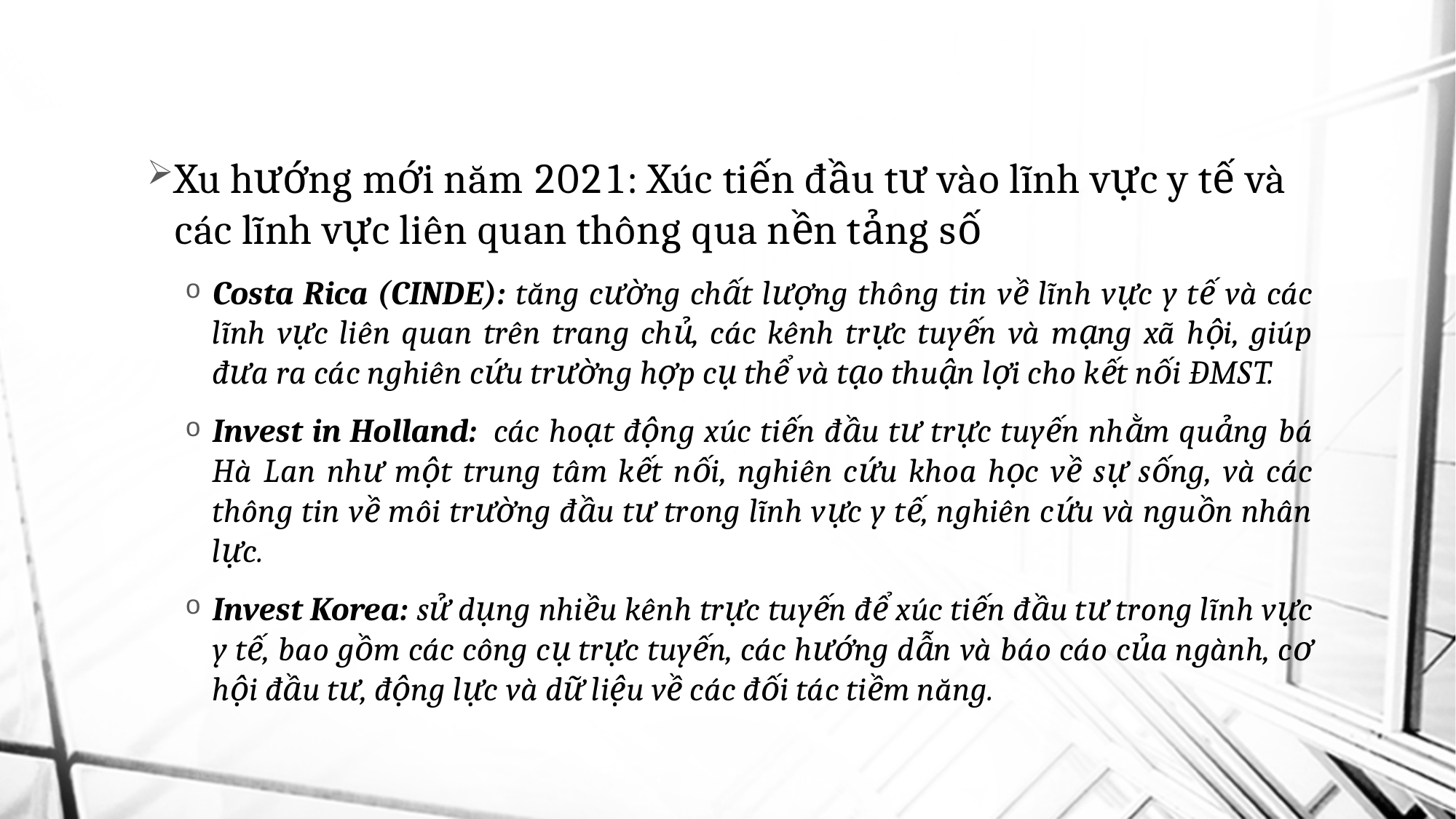

#
Xu hướng mới năm 2021: Xúc tiến đầu tư vào lĩnh vực y tế và các lĩnh vực liên quan thông qua nền tảng số
Costa Rica (CINDE): tăng cường chất lượng thông tin về lĩnh vực y tế và các lĩnh vực liên quan trên trang chủ, các kênh trực tuyến và mạng xã hội, giúp đưa ra các nghiên cứu trường hợp cụ thể và tạo thuận lợi cho kết nối ĐMST.
Invest in Holland:  các hoạt động xúc tiến đầu tư trực tuyến nhằm quảng bá Hà Lan như một trung tâm kết nối, nghiên cứu khoa học về sự sống, và các thông tin về môi trường đầu tư trong lĩnh vực y tế, nghiên cứu và nguồn nhân lực.
Invest Korea: sử dụng nhiều kênh trực tuyến để xúc tiến đầu tư trong lĩnh vực y tế, bao gồm các công cụ trực tuyến, các hướng dẫn và báo cáo của ngành, cơ hội đầu tư, động lực và dữ liệu về các đối tác tiềm năng.